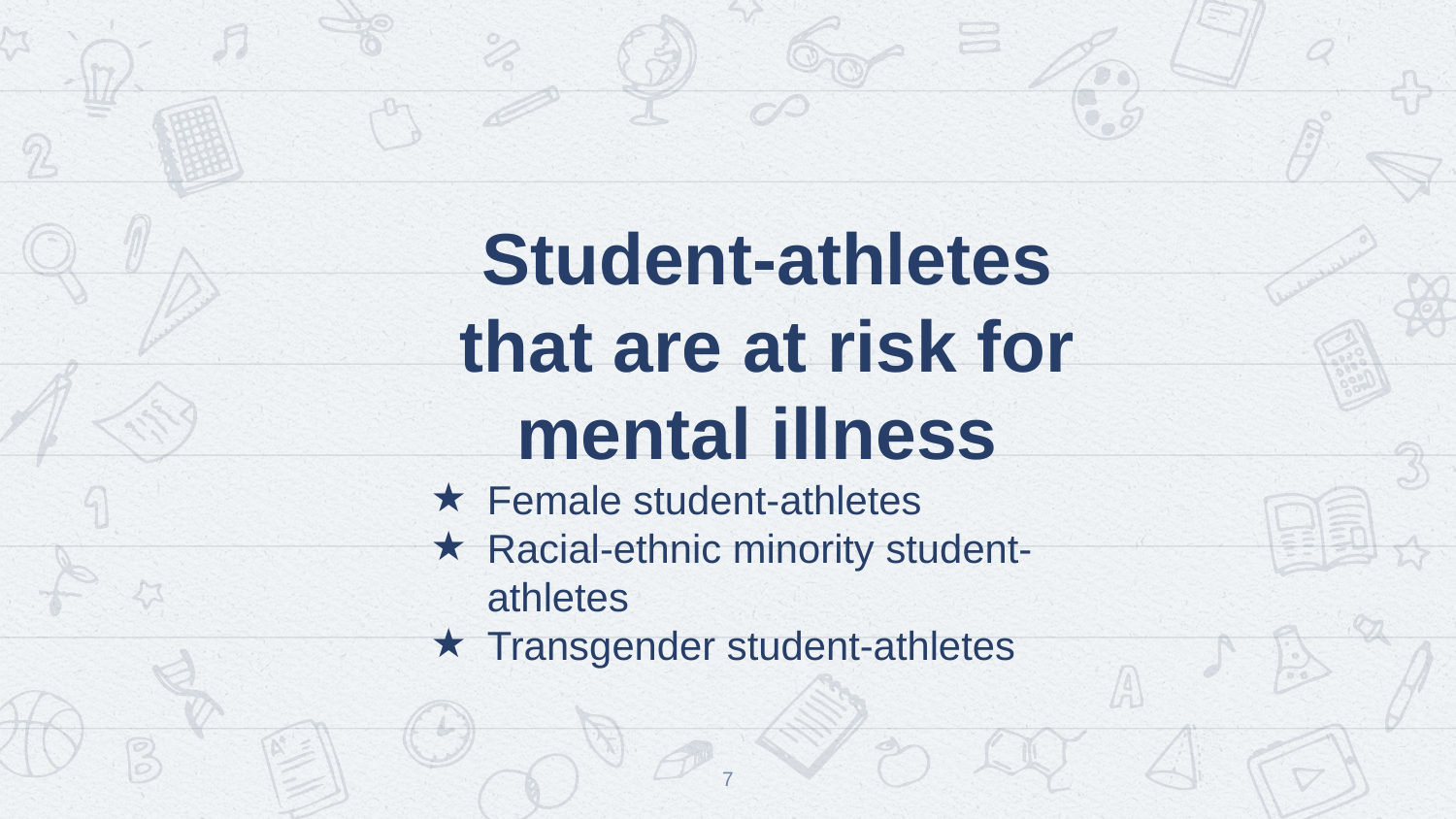

Student-athletes that are at risk for mental illness
Female student-athletes
Racial-ethnic minority student-athletes
Transgender student-athletes
7